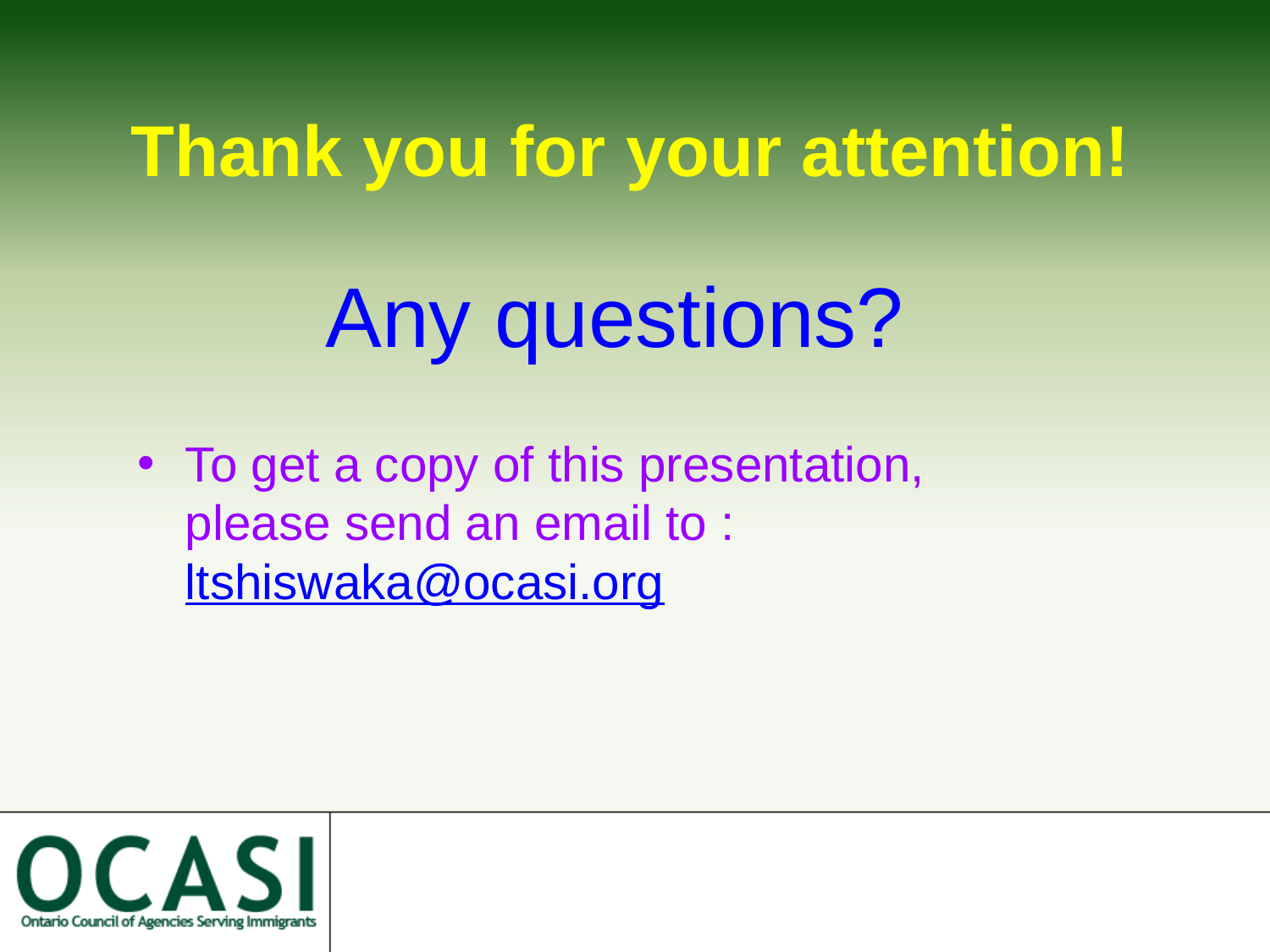

# Thank you for your attention!
Any questions?
To get a copy of this presentation, please send an email to : ltshiswaka@ocasi.org